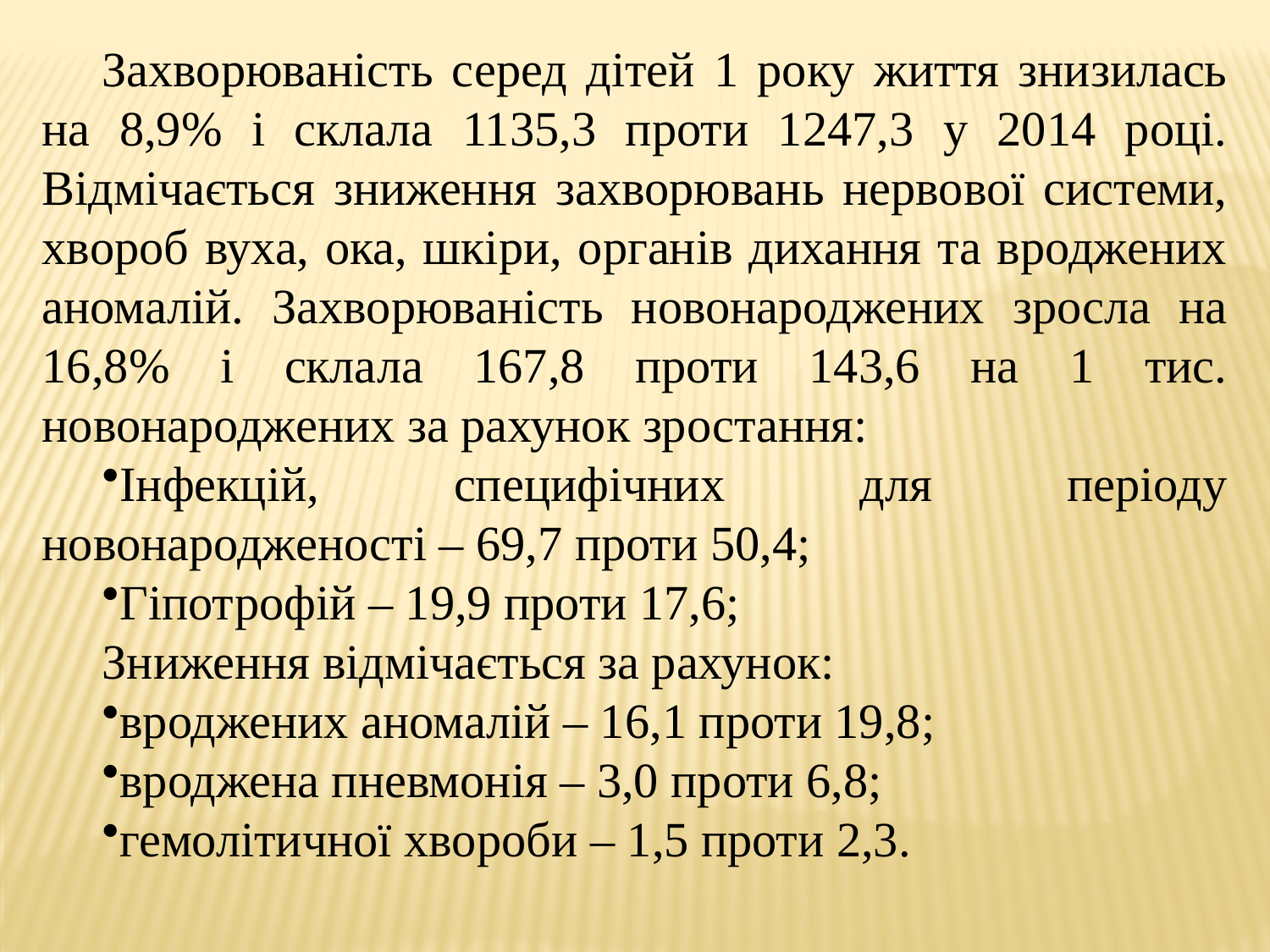

Захворюваність серед дітей 1 року життя знизилась на 8,9% і склала 1135,3 проти 1247,3 у 2014 році. Відмічається зниження захворювань нервової системи, хвороб вуха, ока, шкіри, органів дихання та вроджених аномалій. Захворюваність новонароджених зросла на 16,8% і склала 167,8 проти 143,6 на 1 тис. новонароджених за рахунок зростання:
Інфекцій, специфічних для періоду новонародженості – 69,7 проти 50,4;
Гіпотрофій – 19,9 проти 17,6;
Зниження відмічається за рахунок:
вроджених аномалій – 16,1 проти 19,8;
вроджена пневмонія – 3,0 проти 6,8;
гемолітичної хвороби – 1,5 проти 2,3.